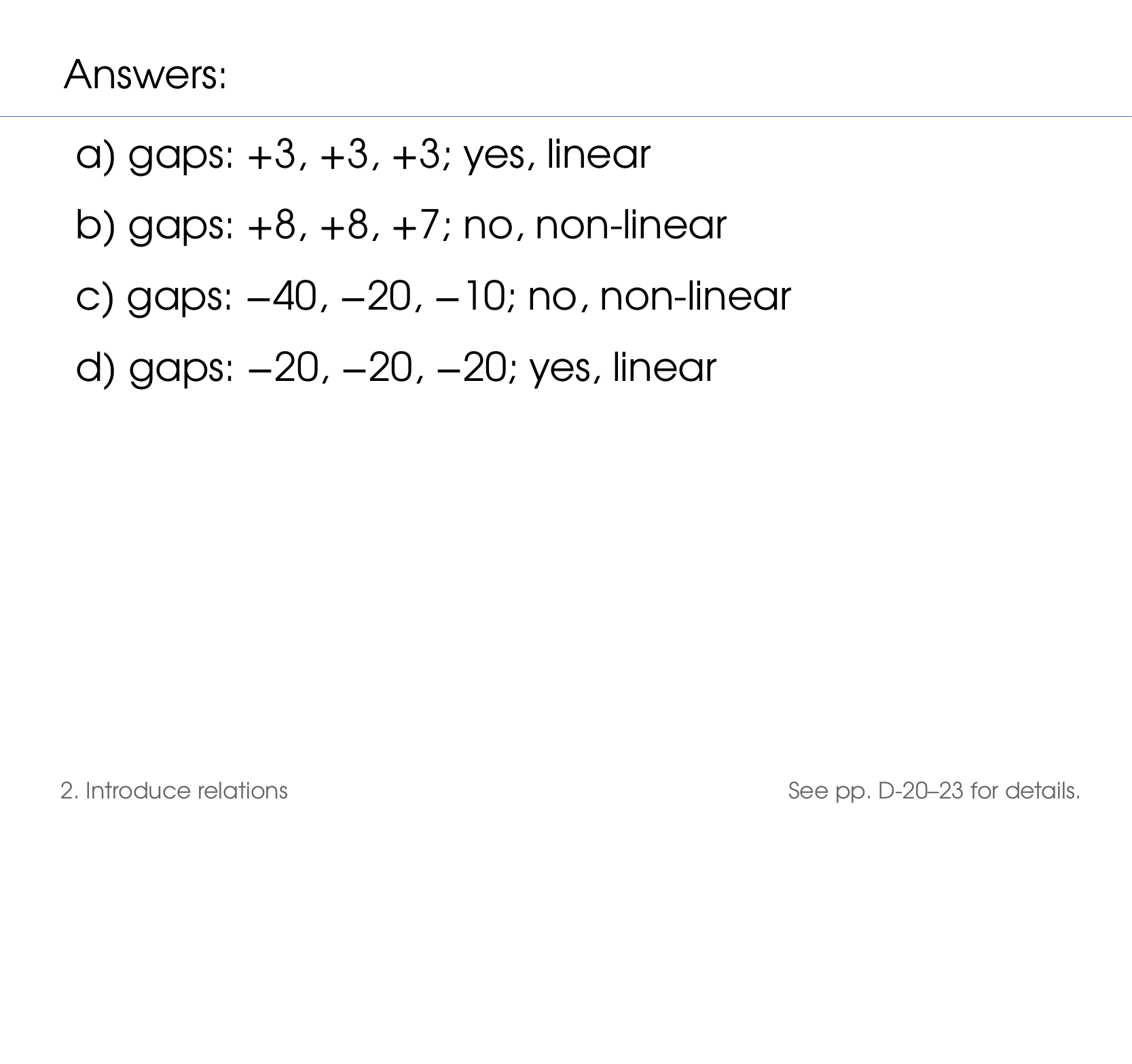

Answers:
a) gaps: +3, +3, +3; yes, linear
b) gaps: +8, +8, +7; no, non-linear
c) gaps: −40, −20, −10; no, non-linear
d) gaps: −20, −20, −20; yes, linear
2. Introduce relations
See pp. D-20–23 for details.